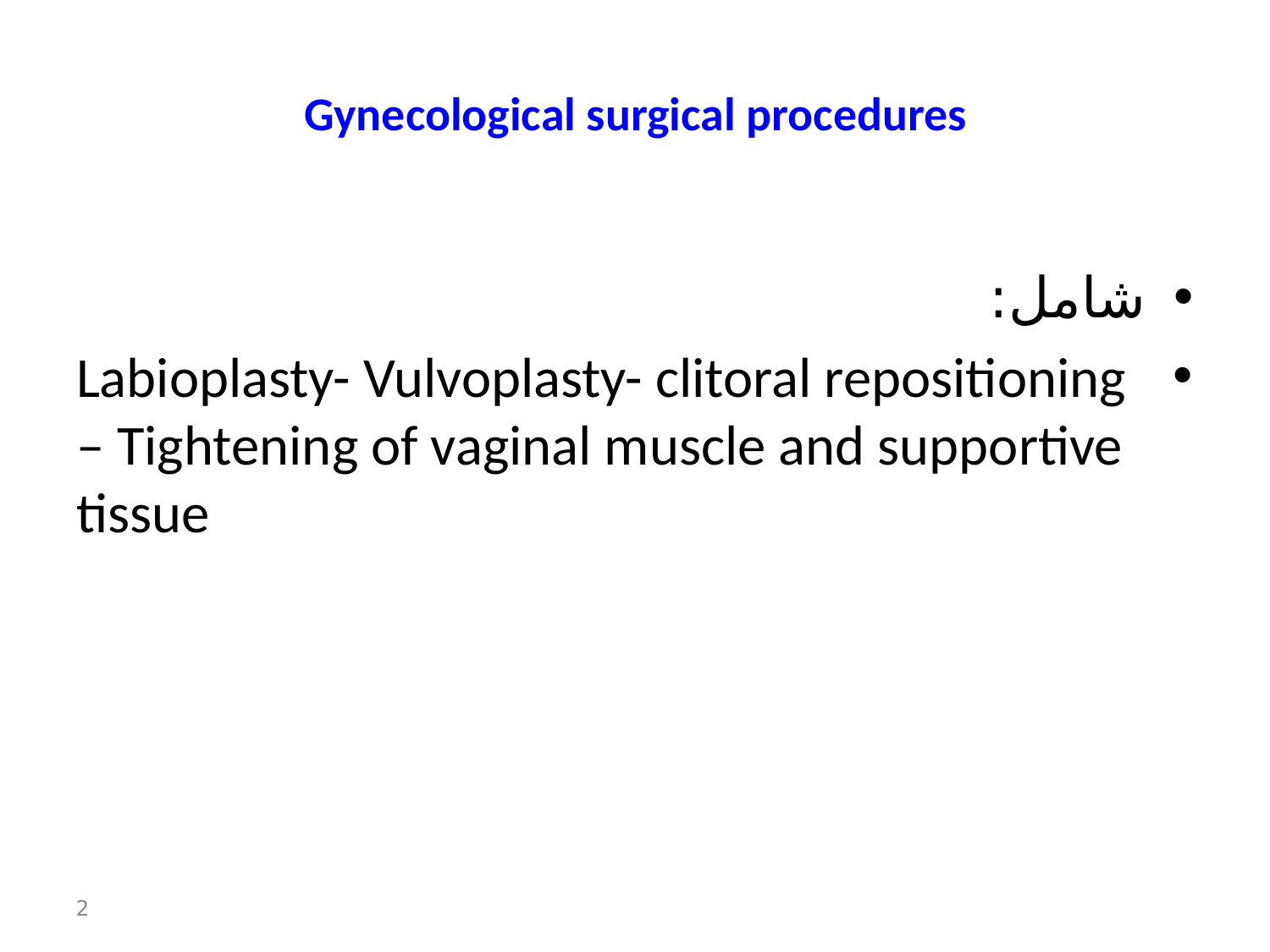

# Gynecological surgical procedures

شامل:
 Labioplasty- Vulvoplasty- clitoral repositioning – Tightening of vaginal muscle and supportive tissue
2